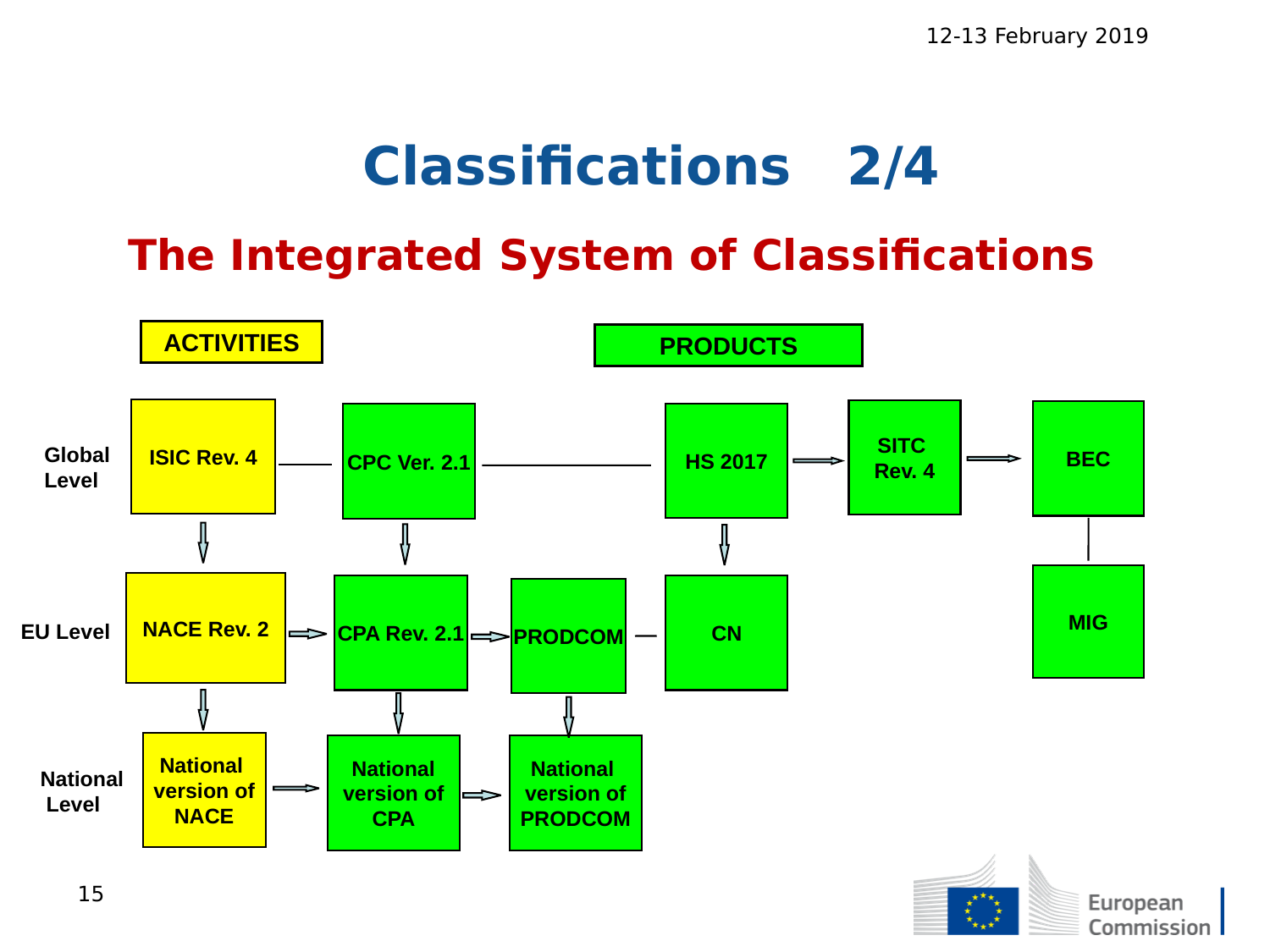

12-13 February 2019
Classifications   2/4
The Integrated System of Classifications

ACTIVITIES
PRODUCTS
ISIC Rev. 4
SITC
Rev. 4
BEC
HS 2017
CPC Ver. 2.1
Global Level

MIG
NACE Rev. 2
CPA Rev. 2.1
CN
PRODCOM
EU Level

National
version of
NACE
National
version of
CPA
National
version of
PRODCOM
National
 Level

15